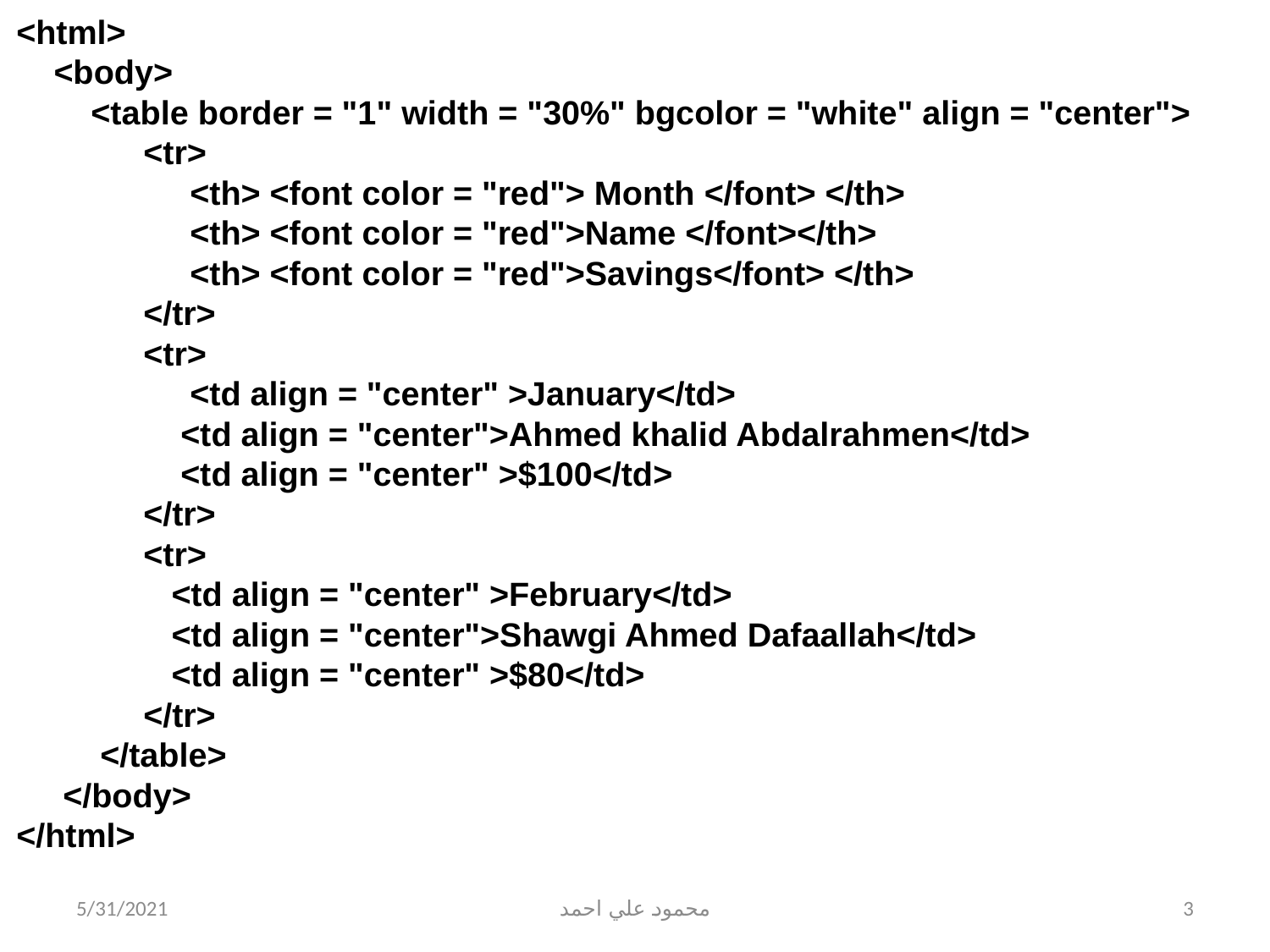

<html>
    <body>
        <table border = "1" width = "30%" bgcolor = "white" align = "center">
	<tr>
    	     <th> <font color = "red"> Month </font> </th>
	     <th> <font color = "red">Name </font></th>
    	     <th> <font color = "red">Savings</font> </th>
  	</tr>
  	<tr>
    	     <td align = "center" >January</td>
	    <td align = "center">Ahmed khalid Abdalrahmen</td>
	    <td align = "center" >$100</td>
  	</tr>
  	<tr>
    	   <td align = "center" >February</td>
	   <td align = "center">Shawgi Ahmed Dafaallah</td>
    	   <td align = "center" >$80</td>
  	</tr>
         </table>
     </body>
</html>
5/31/2021
محمود علي احمد
3